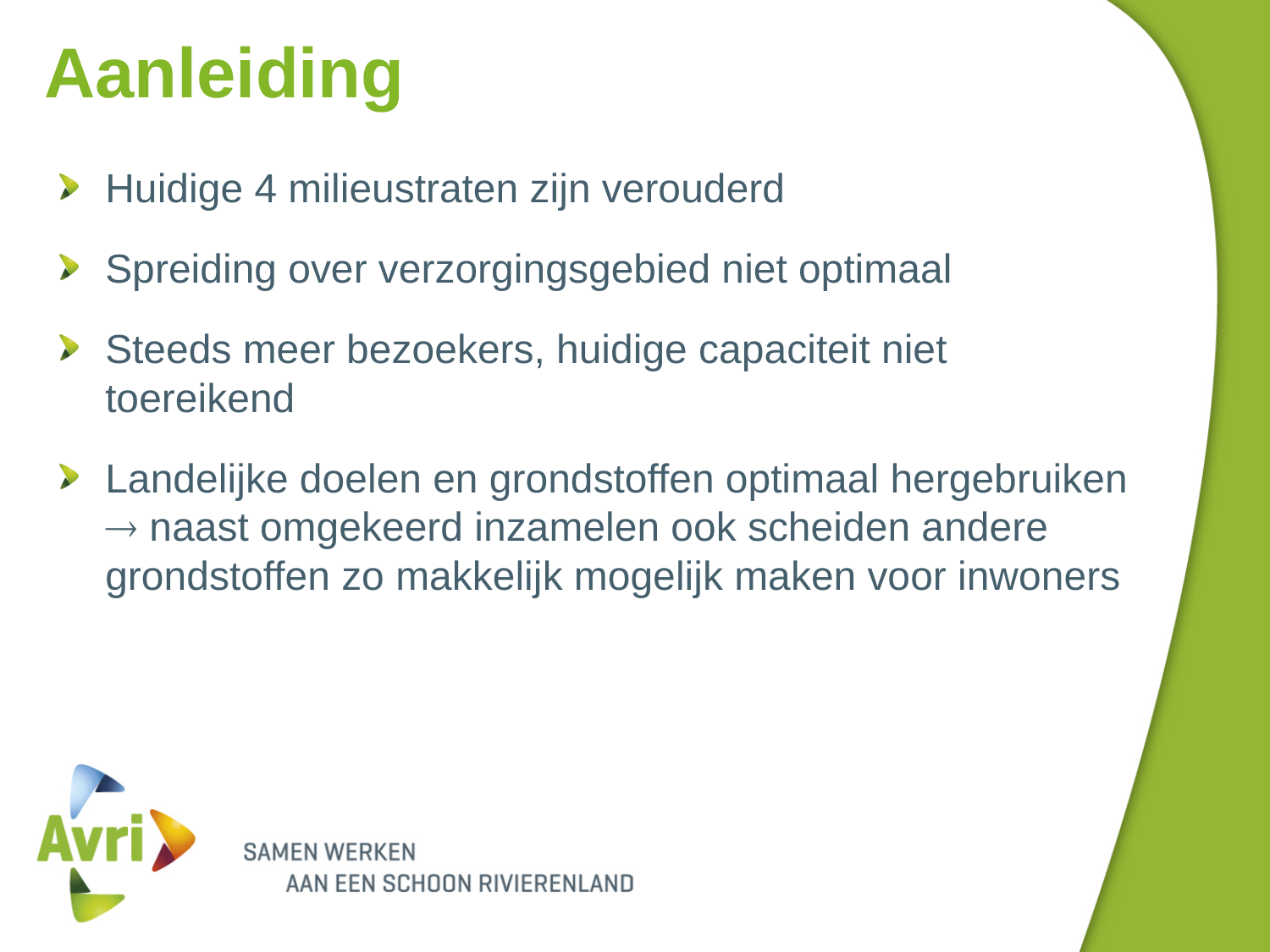

# Aanleiding
Huidige 4 milieustraten zijn verouderd
Spreiding over verzorgingsgebied niet optimaal
Steeds meer bezoekers, huidige capaciteit niet toereikend
Landelijke doelen en grondstoffen optimaal hergebruiken → naast omgekeerd inzamelen ook scheiden andere grondstoffen zo makkelijk mogelijk maken voor inwoners